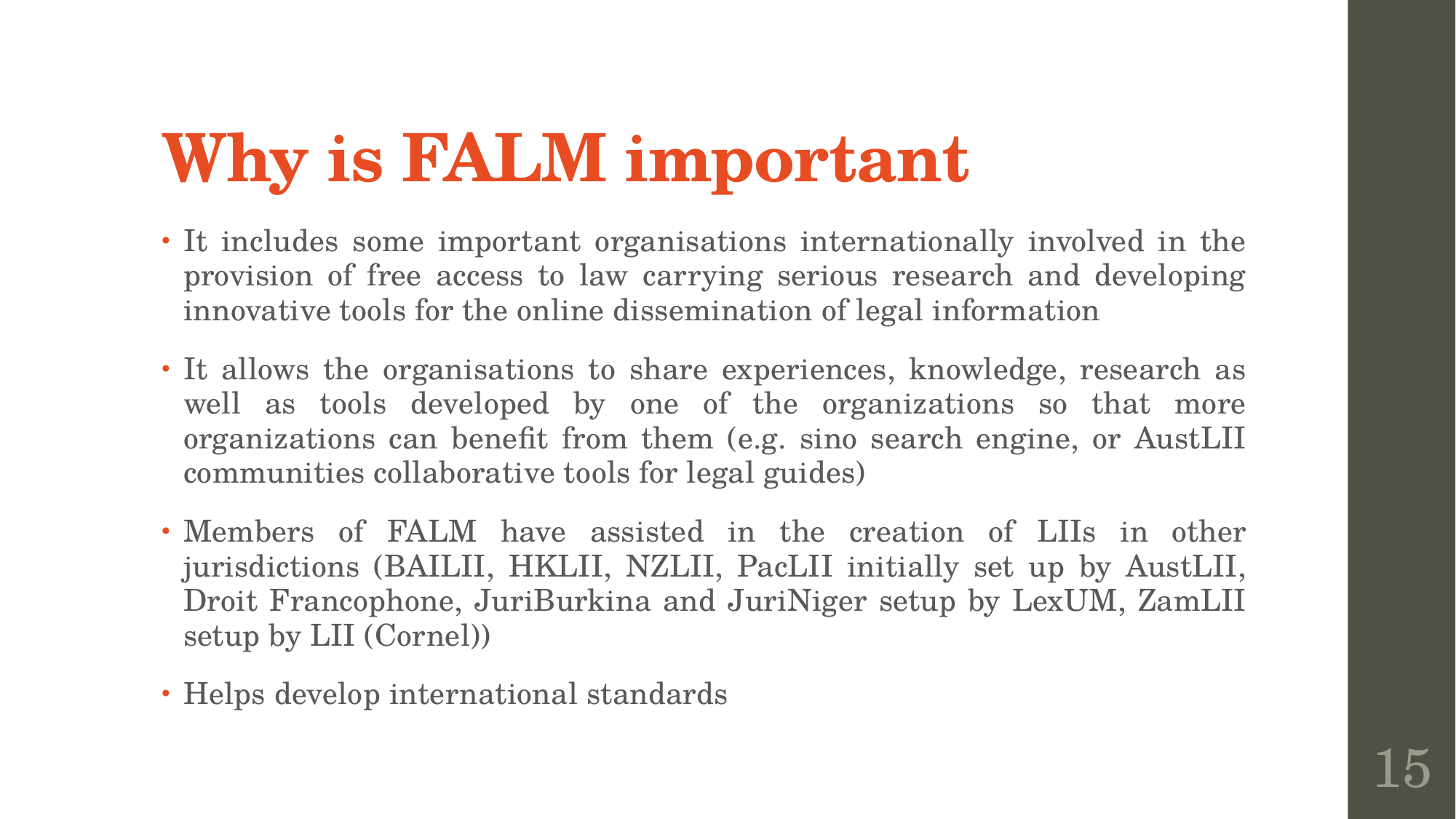

# Why is FALM important
It includes some important organisations internationally involved in the provision of free access to law carrying serious research and developing innovative tools for the online dissemination of legal information
It allows the organisations to share experiences, knowledge, research as well as tools developed by one of the organizations so that more organizations can benefit from them (e.g. sino search engine, or AustLII communities collaborative tools for legal guides)
Members of FALM have assisted in the creation of LIIs in other jurisdictions (BAILII, HKLII, NZLII, PacLII initially set up by AustLII, Droit Francophone, JuriBurkina and JuriNiger setup by LexUM, ZamLII setup by LII (Cornel))
Helps develop international standards
15